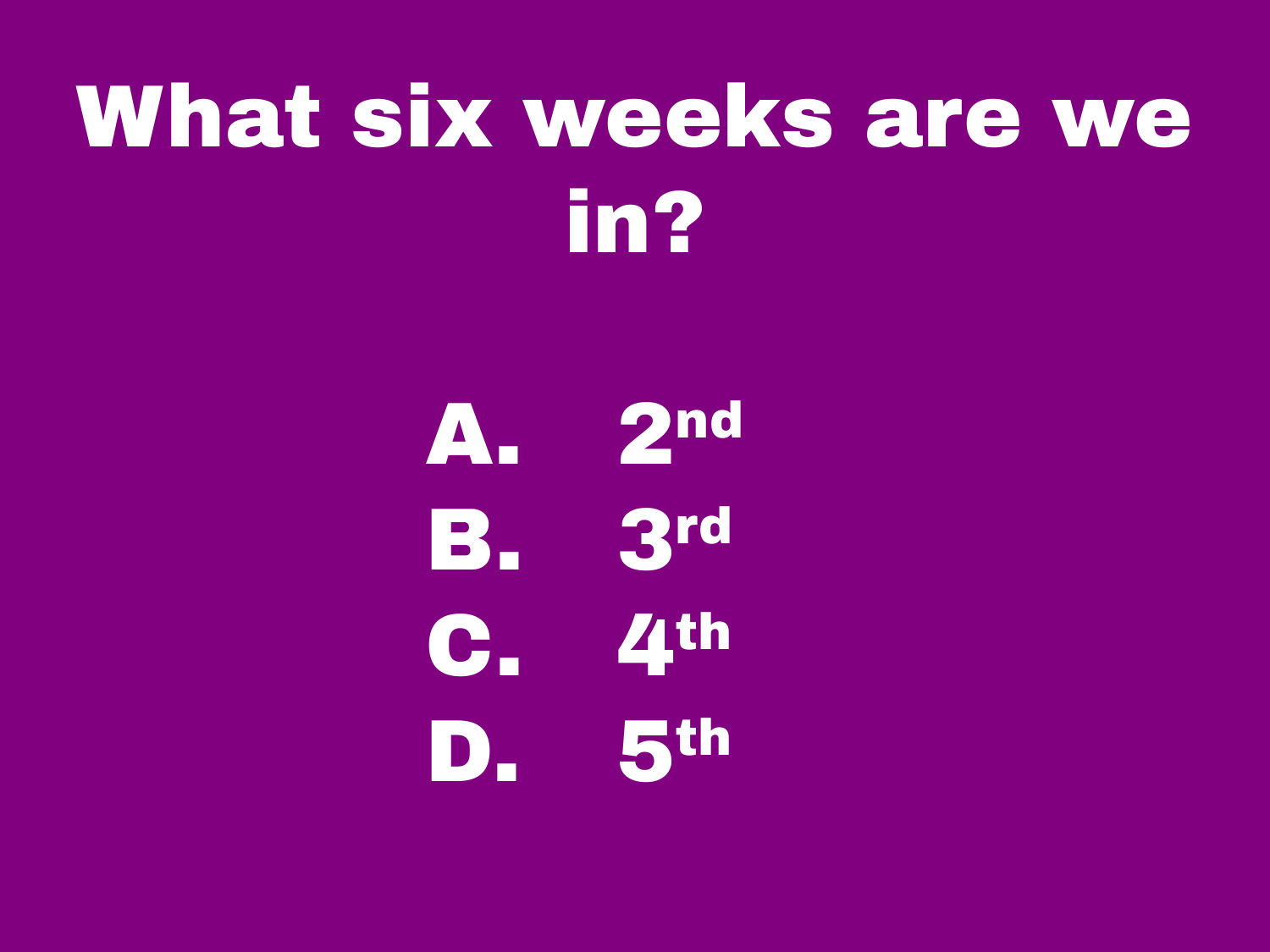

What six weeks are we in?

   2nd
   3rd
   4th
   5th